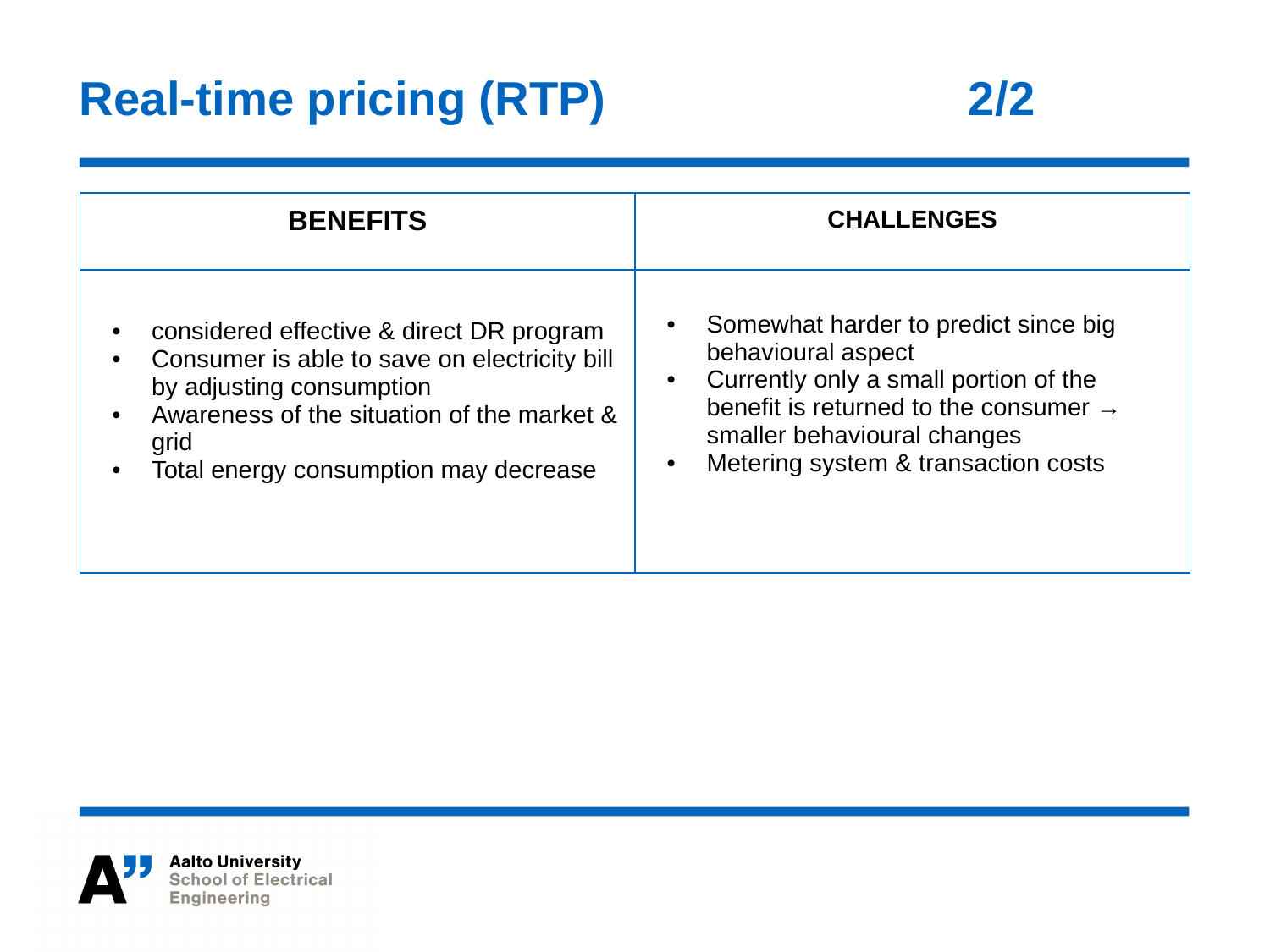

# Real-time pricing (RTP)			2/2
| BENEFITS | CHALLENGES |
| --- | --- |
| considered effective & direct DR program Consumer is able to save on electricity bill by adjusting consumption Awareness of the situation of the market & grid Total energy consumption may decrease | Somewhat harder to predict since big behavioural aspect Currently only a small portion of the benefit is returned to the consumer → smaller behavioural changes Metering system & transaction costs |